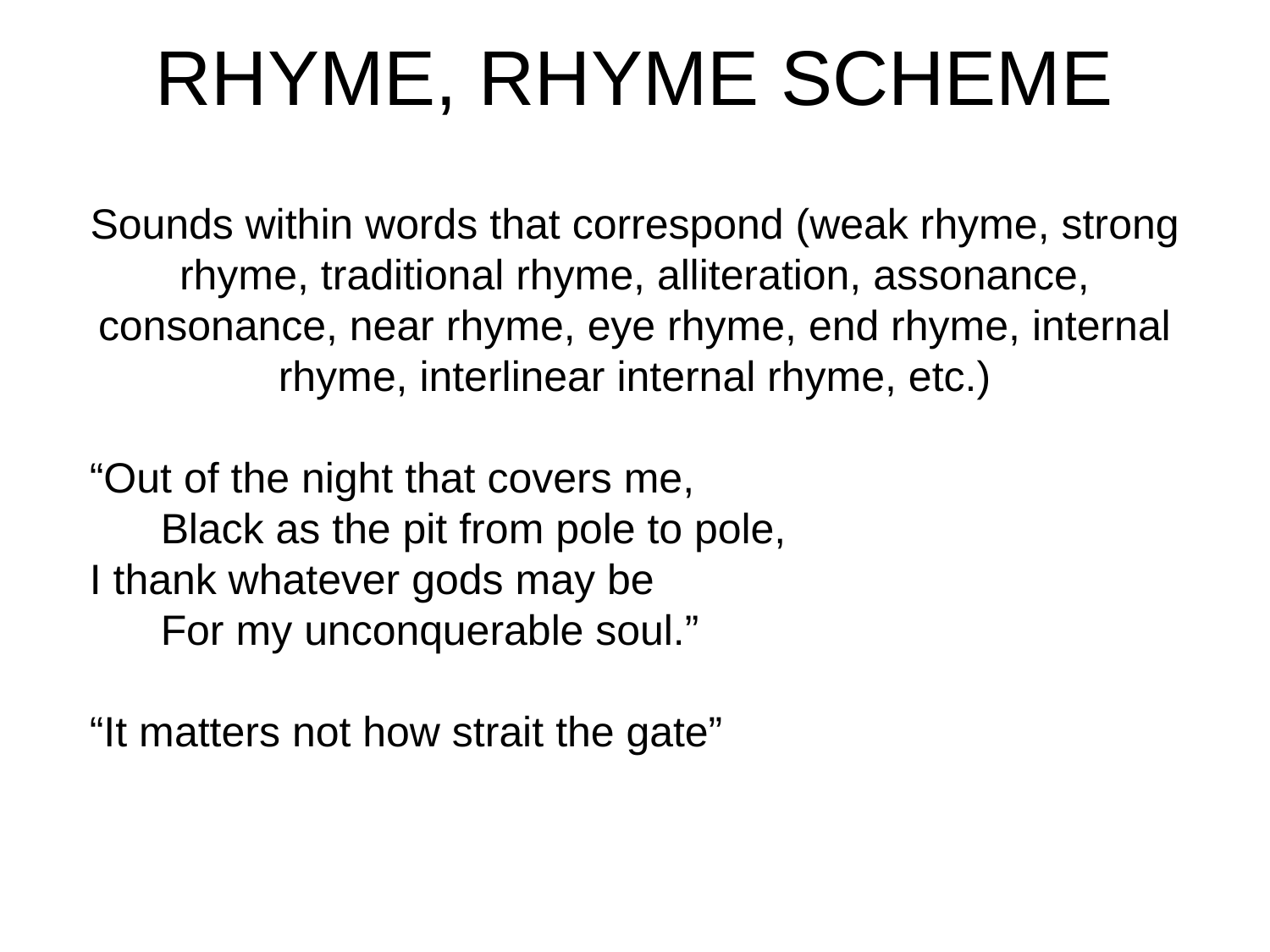

RHYME, RHYME SCHEME

Sounds within words that correspond (weak rhyme, strong rhyme, traditional rhyme, alliteration, assonance, consonance, near rhyme, eye rhyme, end rhyme, internal rhyme, interlinear internal rhyme, etc.)

“Out of the night that covers me,
      Black as the pit from pole to pole,
I thank whatever gods may be
      For my unconquerable soul.”

“It matters not how strait the gate”